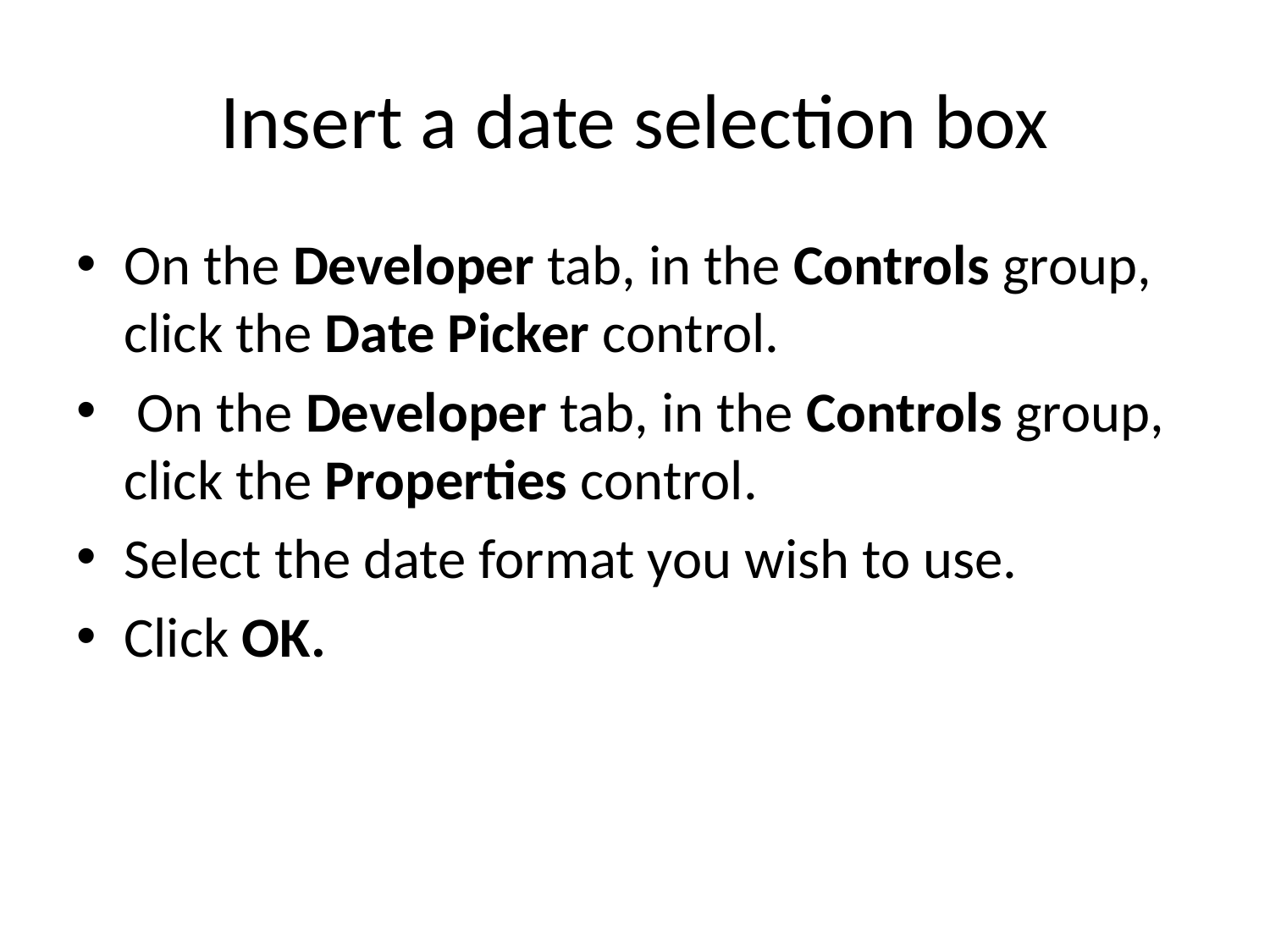

# Insert a date selection box
On the Developer tab, in the Controls group, click the Date Picker control.
 On the Developer tab, in the Controls group, click the Properties control.
Select the date format you wish to use.
Click OK.